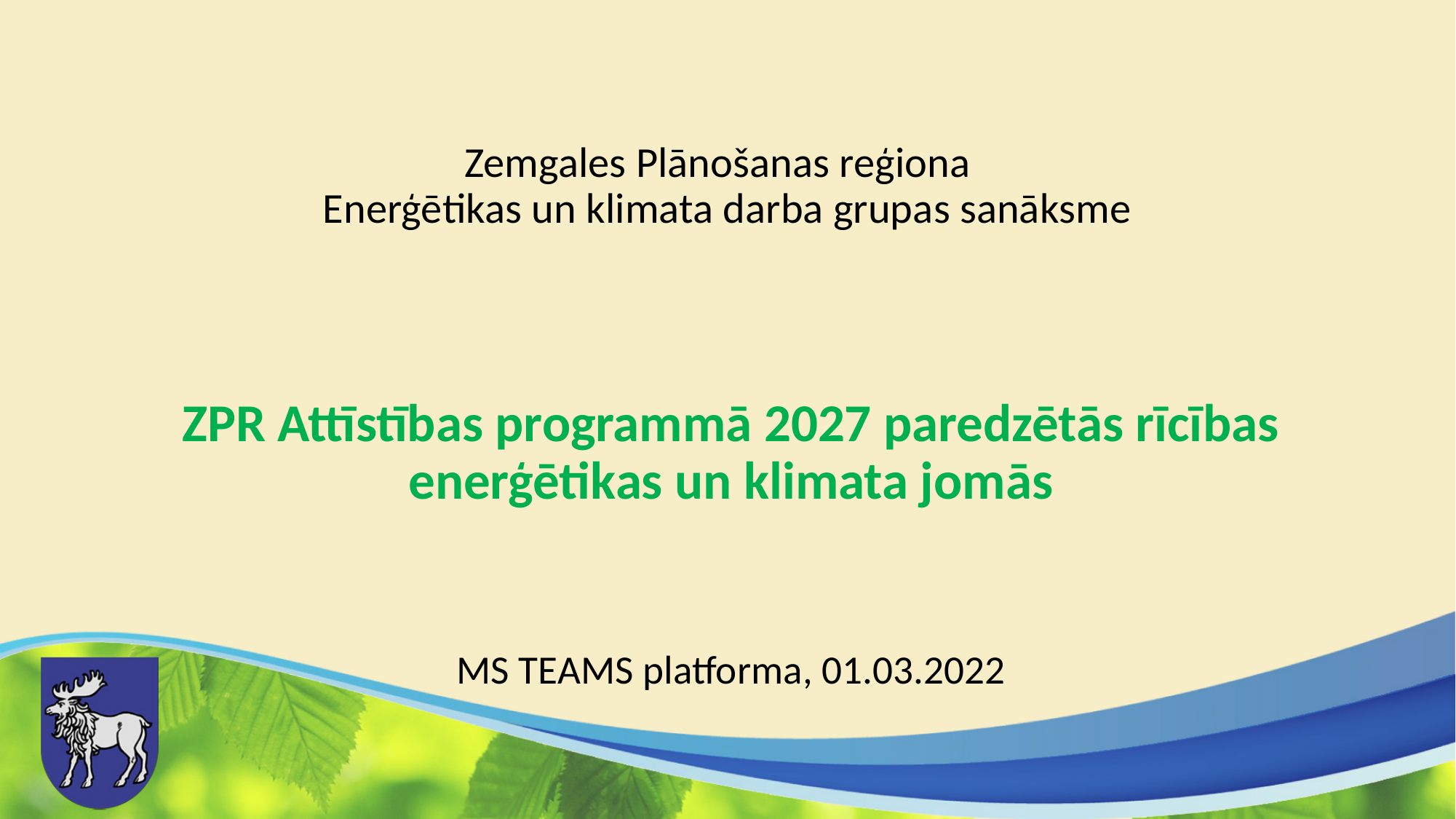

# Zemgales Plānošanas reģiona Enerģētikas un klimata darba grupas sanāksme
ZPR Attīstības programmā 2027 paredzētās rīcības enerģētikas un klimata jomās

MS TEAMS platforma, 01.03.2022